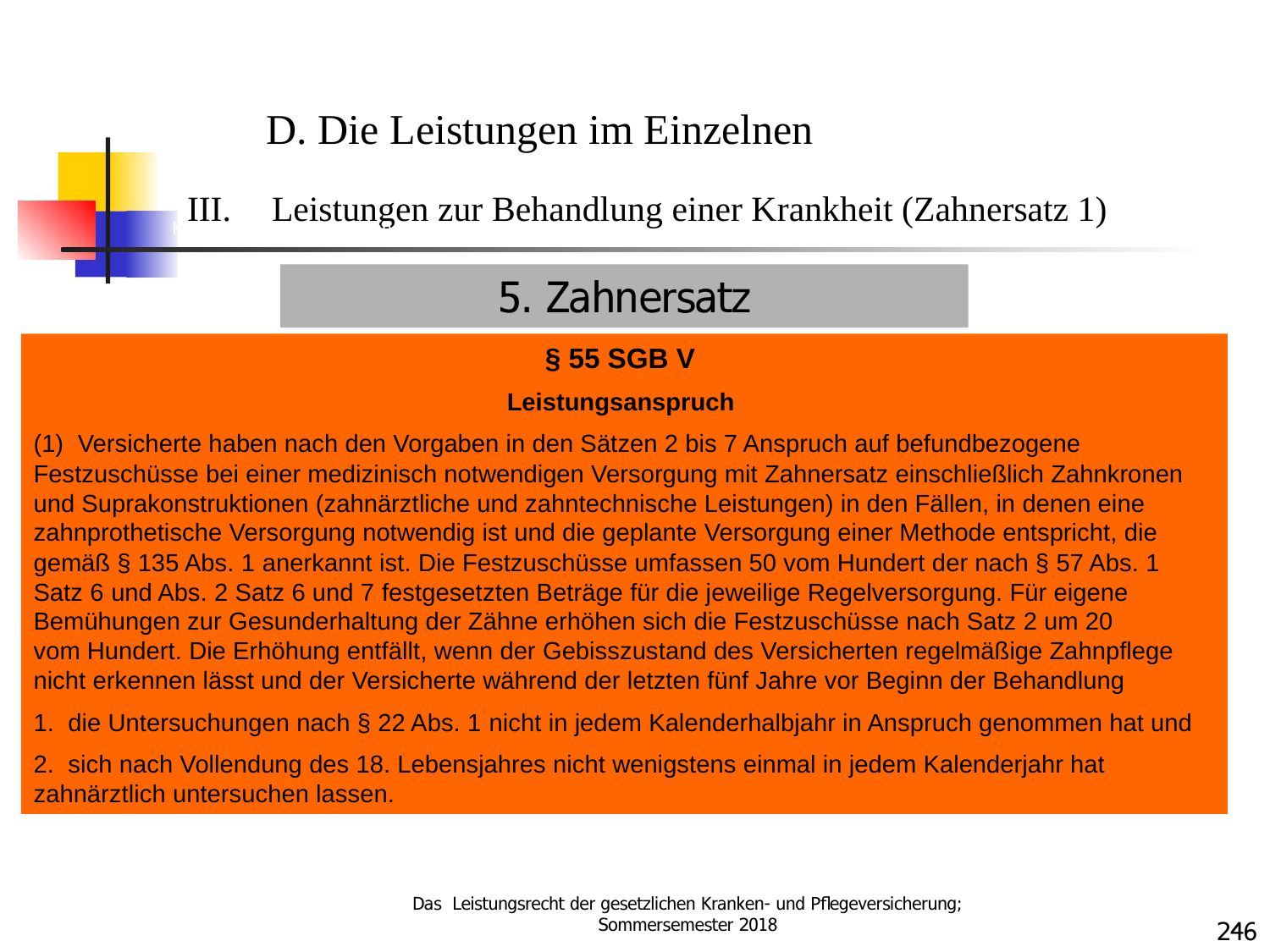

Krankenbehandlung 1 (Zahnersatz)
D. Die Leistungen im Einzelnen

Leistungen zur Behandlung einer Krankheit (Zahnersatz 1)
5. Zahnersatz
§ 55 SGB V
Leistungsanspruch
(1)  Versicherte haben nach den Vorgaben in den Sätzen 2 bis 7 Anspruch auf befundbezogene Festzuschüsse bei einer medizinisch notwendigen Versorgung mit Zahnersatz einschließlich Zahnkronen und Suprakonstruktionen (zahnärztliche und zahntechnische Leistungen) in den Fällen, in denen eine zahnprothetische Versorgung notwendig ist und die geplante Versorgung einer Methode entspricht, die gemäß § 135 Abs. 1 anerkannt ist. Die Festzuschüsse umfassen 50 vom Hundert der nach § 57 Abs. 1 Satz 6 und Abs. 2 Satz 6 und 7 festgesetzten Beträge für die jeweilige Regelversorgung. Für eigene Bemühungen zur Gesunderhaltung der Zähne erhöhen sich die Festzuschüsse nach Satz 2 um 20 vom Hundert. Die Erhöhung entfällt, wenn der Gebisszustand des Versicherten regelmäßige Zahnpflege nicht erkennen lässt und der Versicherte während der letzten fünf Jahre vor Beginn der Behandlung
1.  die Untersuchungen nach § 22 Abs. 1 nicht in jedem Kalenderhalbjahr in Anspruch genommen hat und
2.  sich nach Vollendung des 18. Lebensjahres nicht wenigstens einmal in jedem Kalenderjahr hat zahnärztlich untersuchen lassen.
Krankheit
Das  Leistungsrecht der gesetzlichen Kranken- und Pflegeversicherung; Sommersemester 2018
246